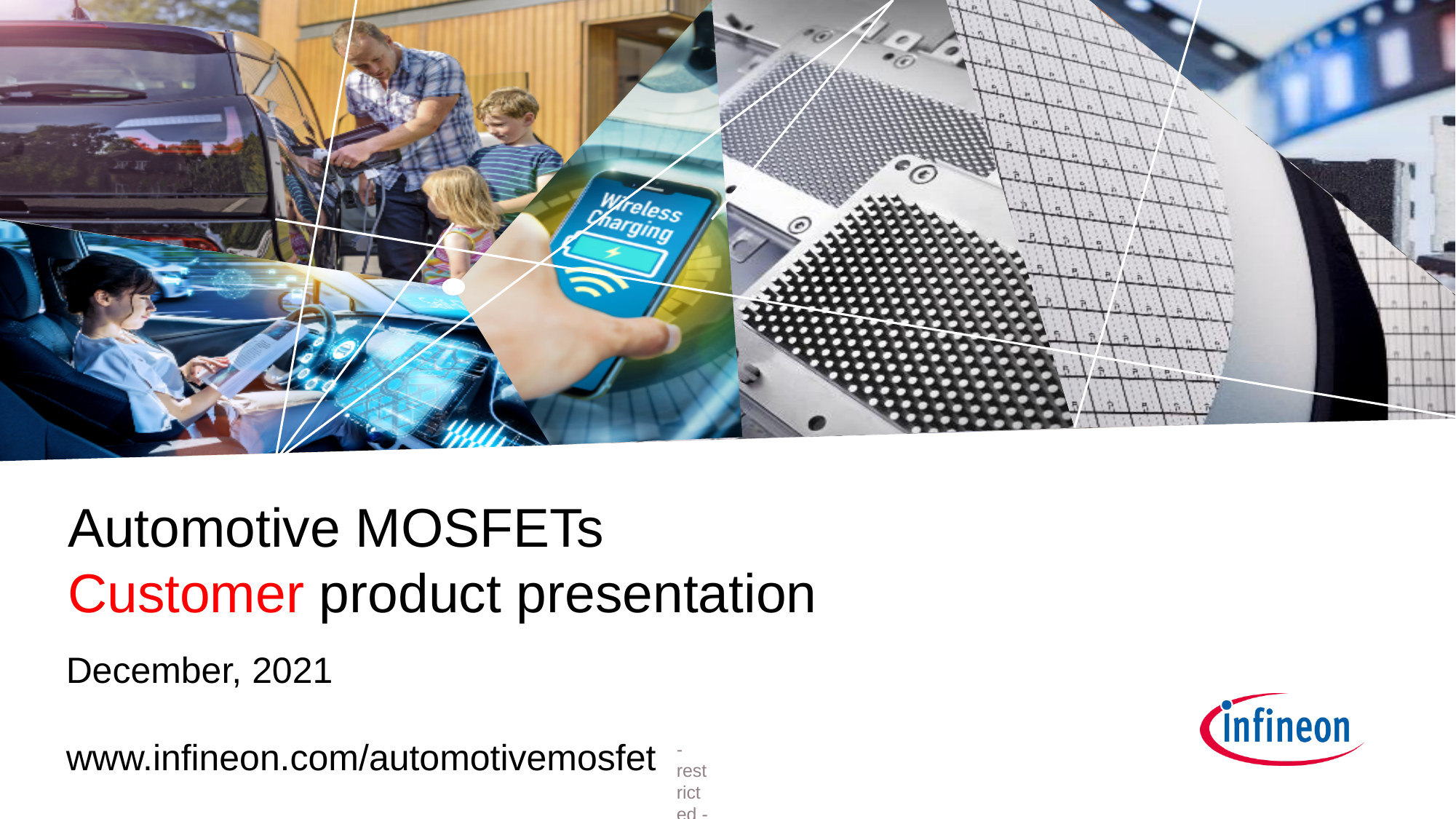

Automotive MOSFETs
Customer product presentation
December, 2021

www.infineon.com/automotivemosfet

- restricted -